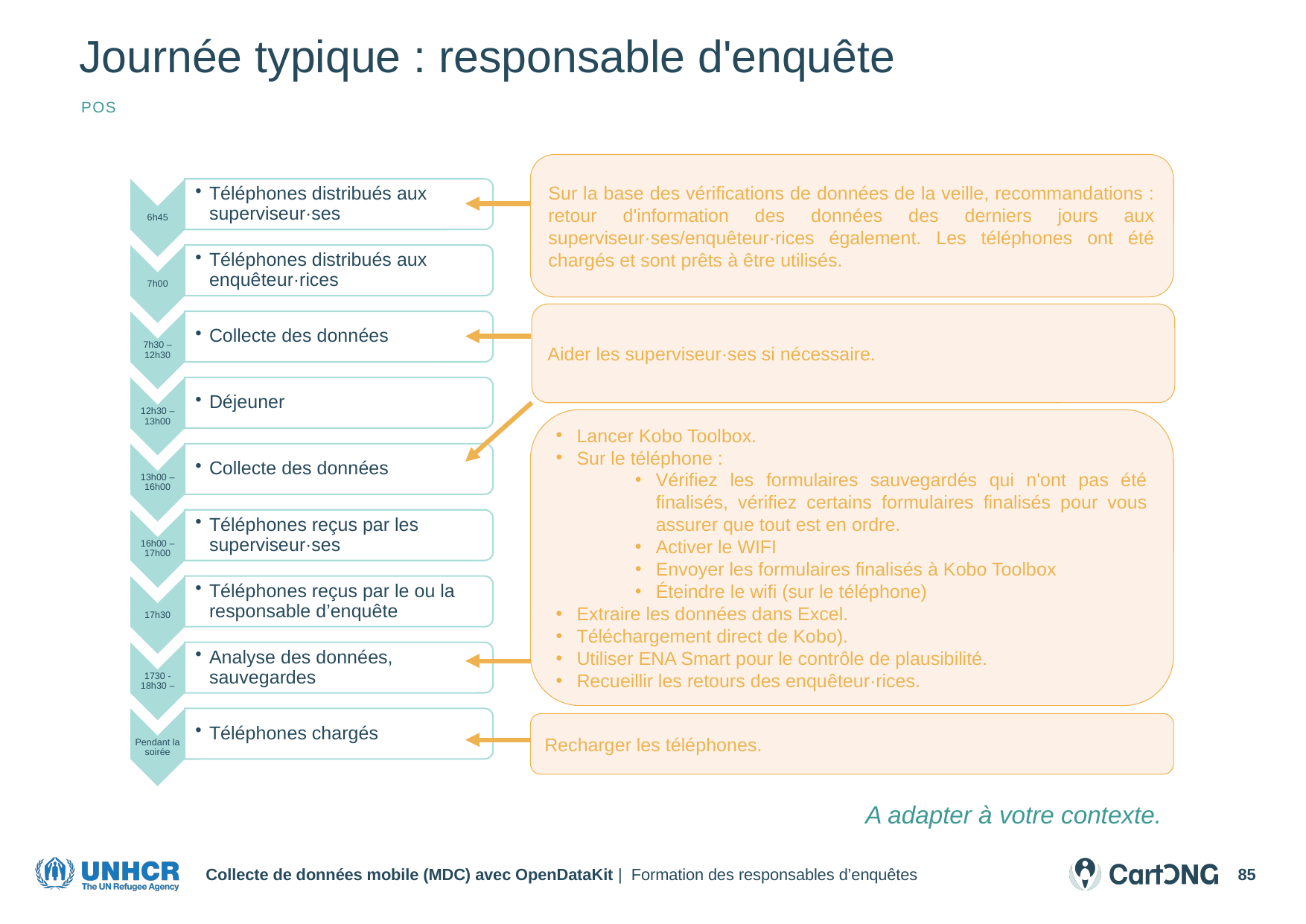

# Journée typique : responsable d'enquête
POS
Sur la base des vérifications de données de la veille, recommandations : retour d'information des données des derniers jours aux superviseur·ses/enquêteur·rices également. Les téléphones ont été chargés et sont prêts à être utilisés.
6h45
Téléphones distribués aux superviseur·ses
7h00
Téléphones distribués aux enquêteur·rices
7h30 – 12h30
Collecte des données
12h30 – 13h00
Déjeuner
13h00 – 16h00
Collecte des données
16h00 – 17h00
Téléphones reçus par les superviseur·ses
17h30
Téléphones reçus par le ou la responsable d’enquête
1730 - 18h30 –
Analyse des données, sauvegardes
Pendant la soirée
Téléphones chargés
Aider les superviseur·ses si nécessaire.
Lancer Kobo Toolbox.
Sur le téléphone :
Vérifiez les formulaires sauvegardés qui n'ont pas été finalisés, vérifiez certains formulaires finalisés pour vous assurer que tout est en ordre.
Activer le WIFI
Envoyer les formulaires finalisés à Kobo Toolbox
Éteindre le wifi (sur le téléphone)
Extraire les données dans Excel.
Téléchargement direct de Kobo).
Utiliser ENA Smart pour le contrôle de plausibilité.
Recueillir les retours des enquêteur·rices.
Recharger les téléphones.
A adapter à votre contexte.
Collecte de données mobile (MDC) avec OpenDataKit |  Formation des responsables d’enquêtes
85